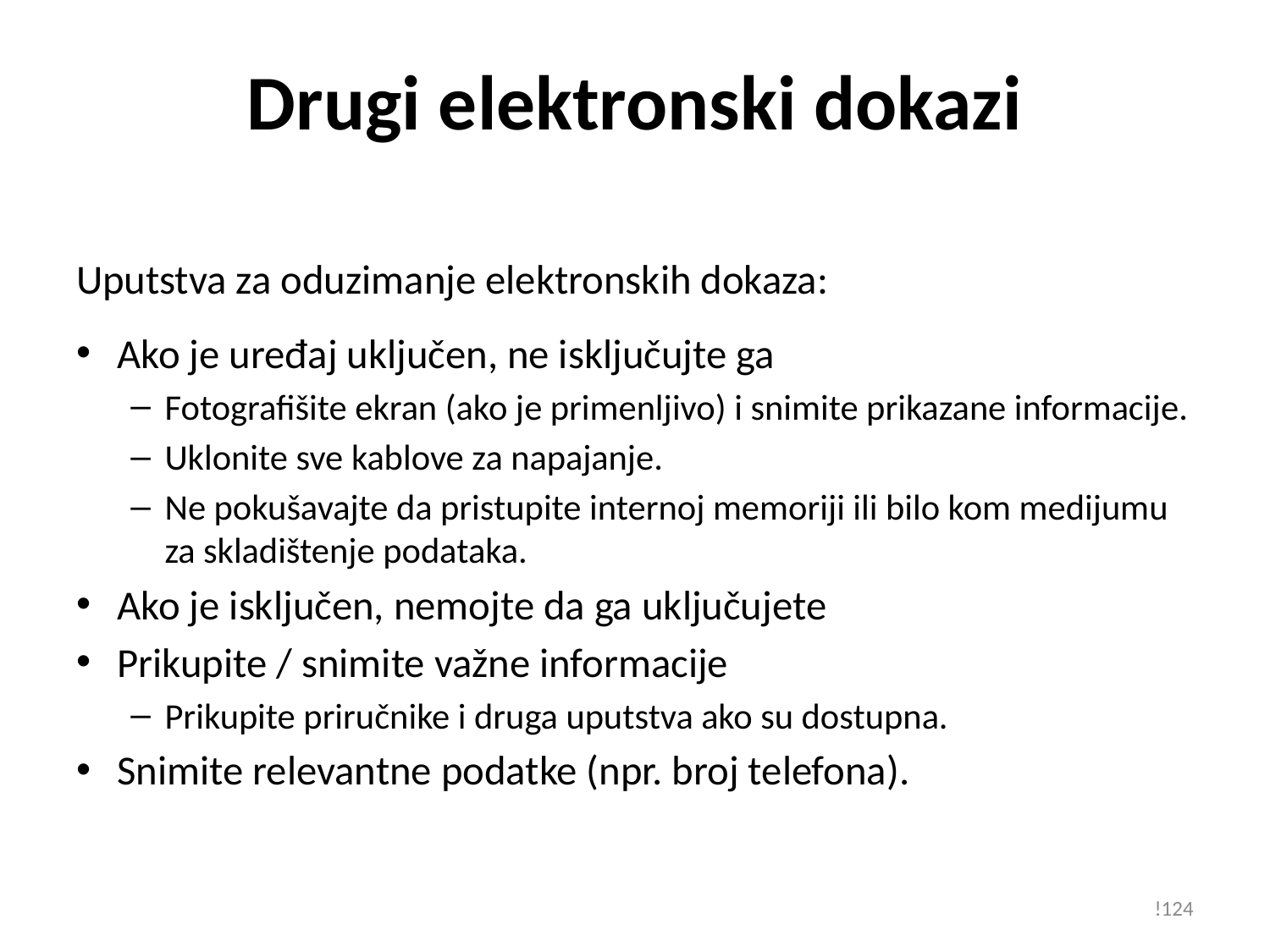

# Drugi elektronski dokazi
Uputstva za oduzimanje elektronskih dokaza:
Ako je uređaj uključen, ne isključujte ga
Fotografišite ekran (ako je primenljivo) i snimite prikazane informacije.
Uklonite sve kablove za napajanje.
Ne pokušavajte da pristupite internoj memoriji ili bilo kom medijumu za skladištenje podataka.
Ako je isključen, nemojte da ga uključujete
Prikupite / snimite važne informacije
Prikupite priručnike i druga uputstva ako su dostupna.
Snimite relevantne podatke (npr. broj telefona).
!124